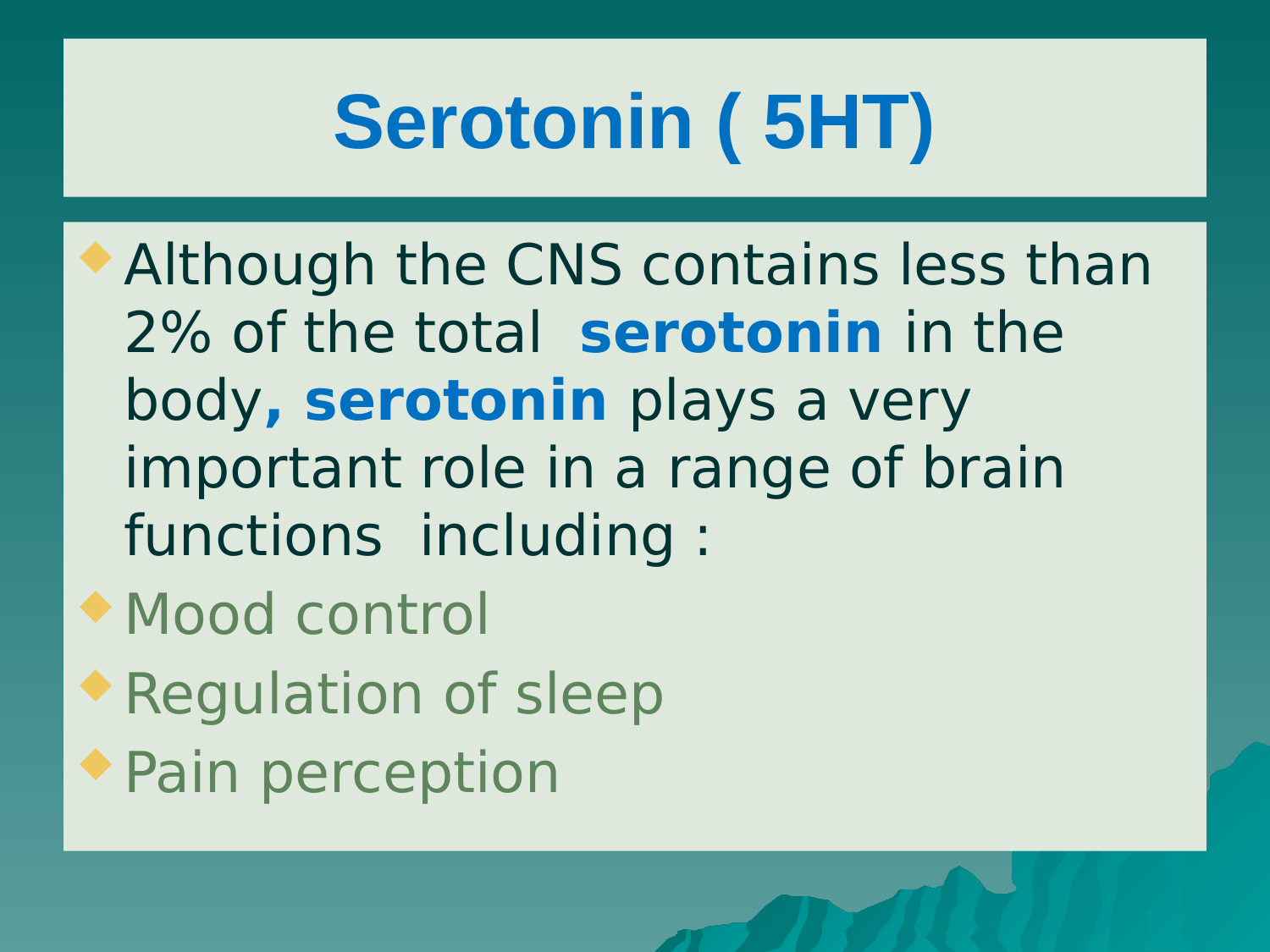

# Serotonin ( 5HT)
Although the CNS contains less than 2% of the total  serotonin in the body, serotonin plays a very important role in a range of brain functions  including :
Mood control
Regulation of sleep
Pain perception